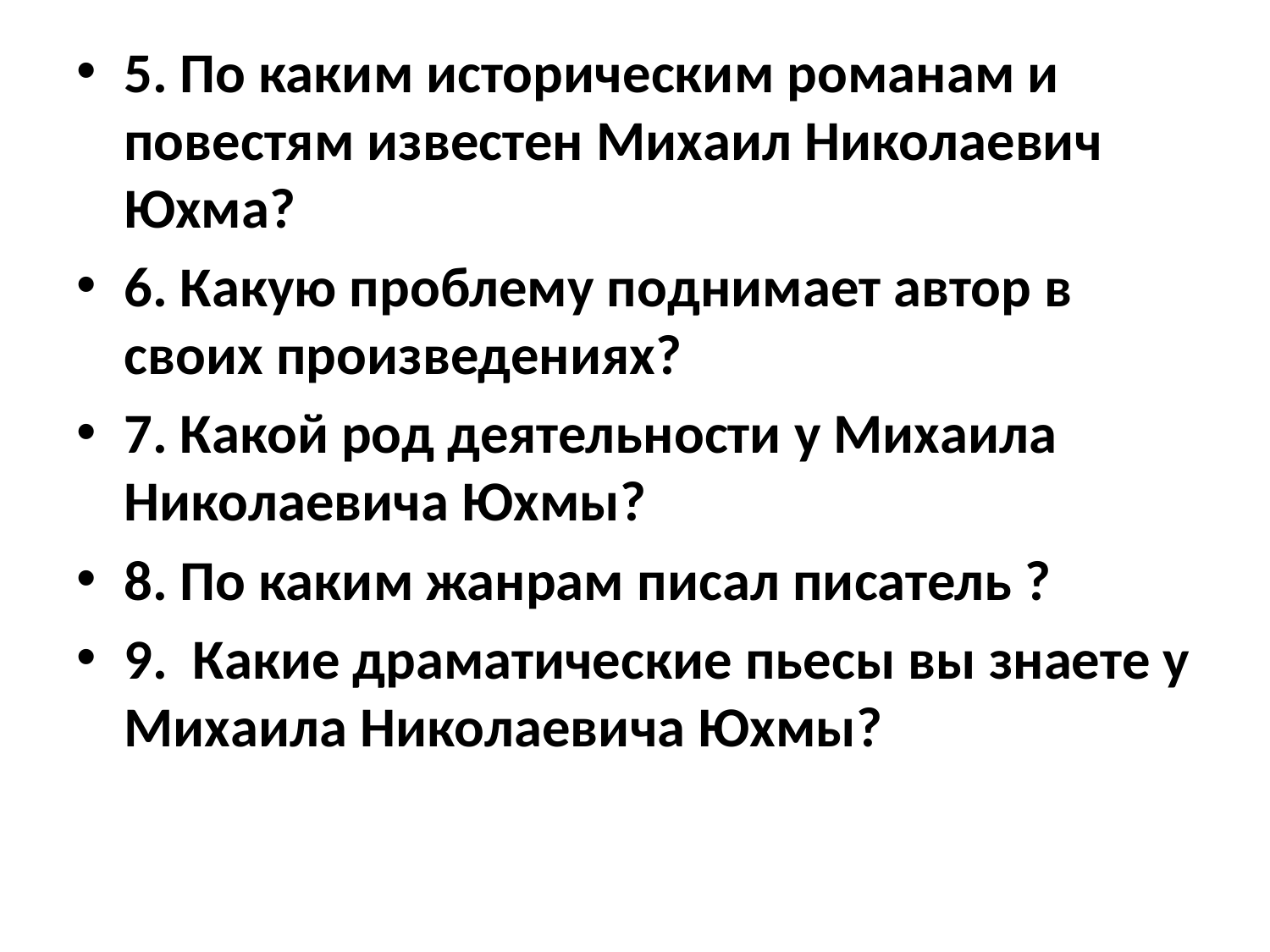

5. По каким историческим романам и повестям известен Михаил Николаевич Юхма?
6. Какую проблему поднимает автор в своих произведениях?
7. Какой род деятельности у Михаила Николаевича Юхмы?
8. По каким жанрам писал писатель ?
9.  Какие драматические пьесы вы знаете у Михаила Николаевича Юхмы?